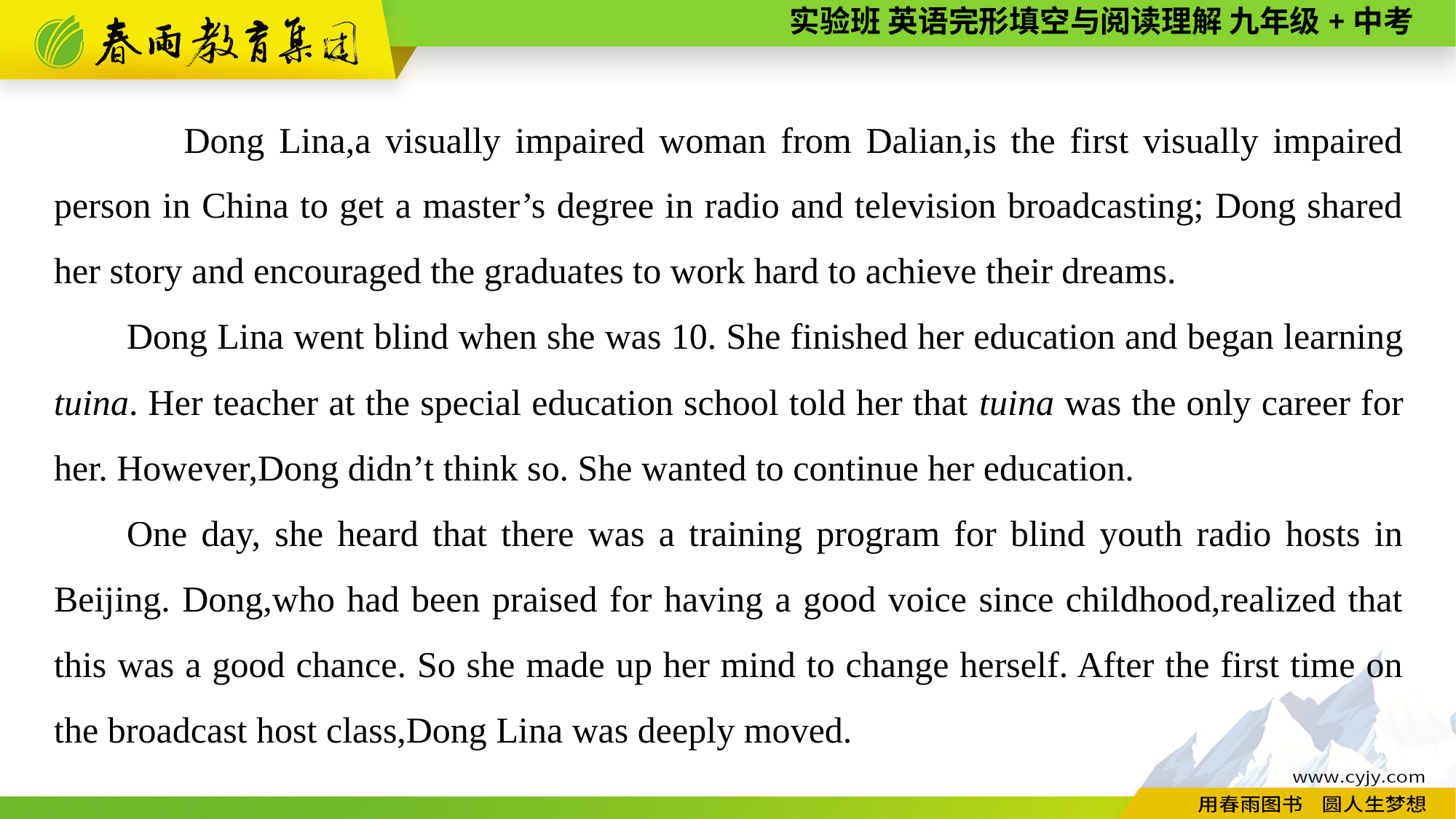

Dong Lina,a visually impaired woman from Dalian,is the first visually impaired person in China to get a master’s degree in radio and television broadcasting; Dong shared her story and encouraged the graduates to work hard to achieve their dreams.
Dong Lina went blind when she was 10. She finished her education and began learning tuina. Her teacher at the special education school told her that tuina was the only career for her. However,Dong didn’t think so. She wanted to continue her education.
One day, she heard that there was a training program for blind youth radio hosts in Beijing. Dong,who had been praised for having a good voice since childhood,realized that this was a good chance. So she made up her mind to change herself. After the first time on the broadcast host class,Dong Lina was deeply moved.